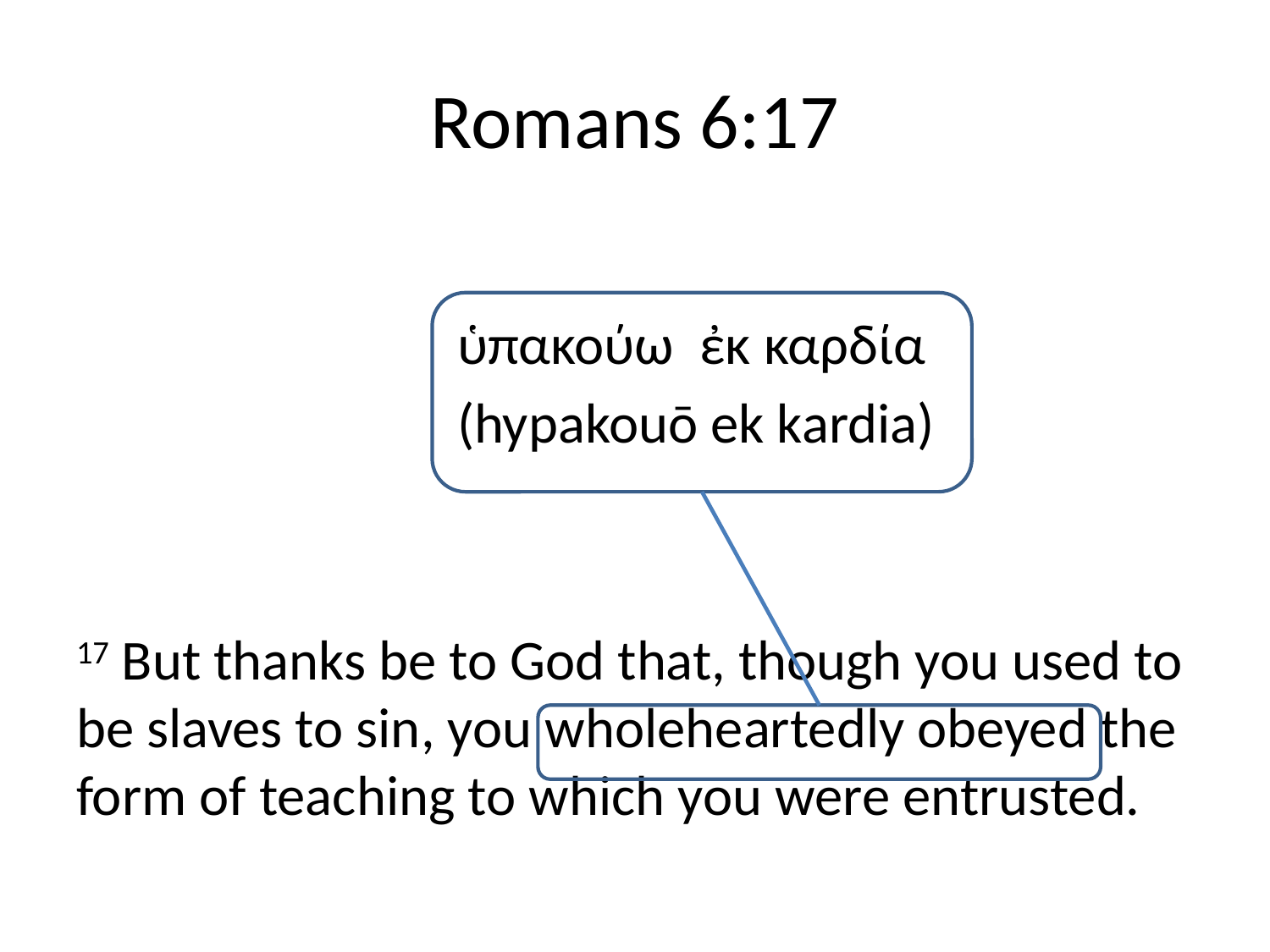

# Romans 6:17

			ὑπακούω  ἐκ καρδία
			(hypakouō ek kardia)

17 But thanks be to God that, though you used to be slaves to sin, you wholeheartedly obeyed the form of teaching to which you were entrusted.